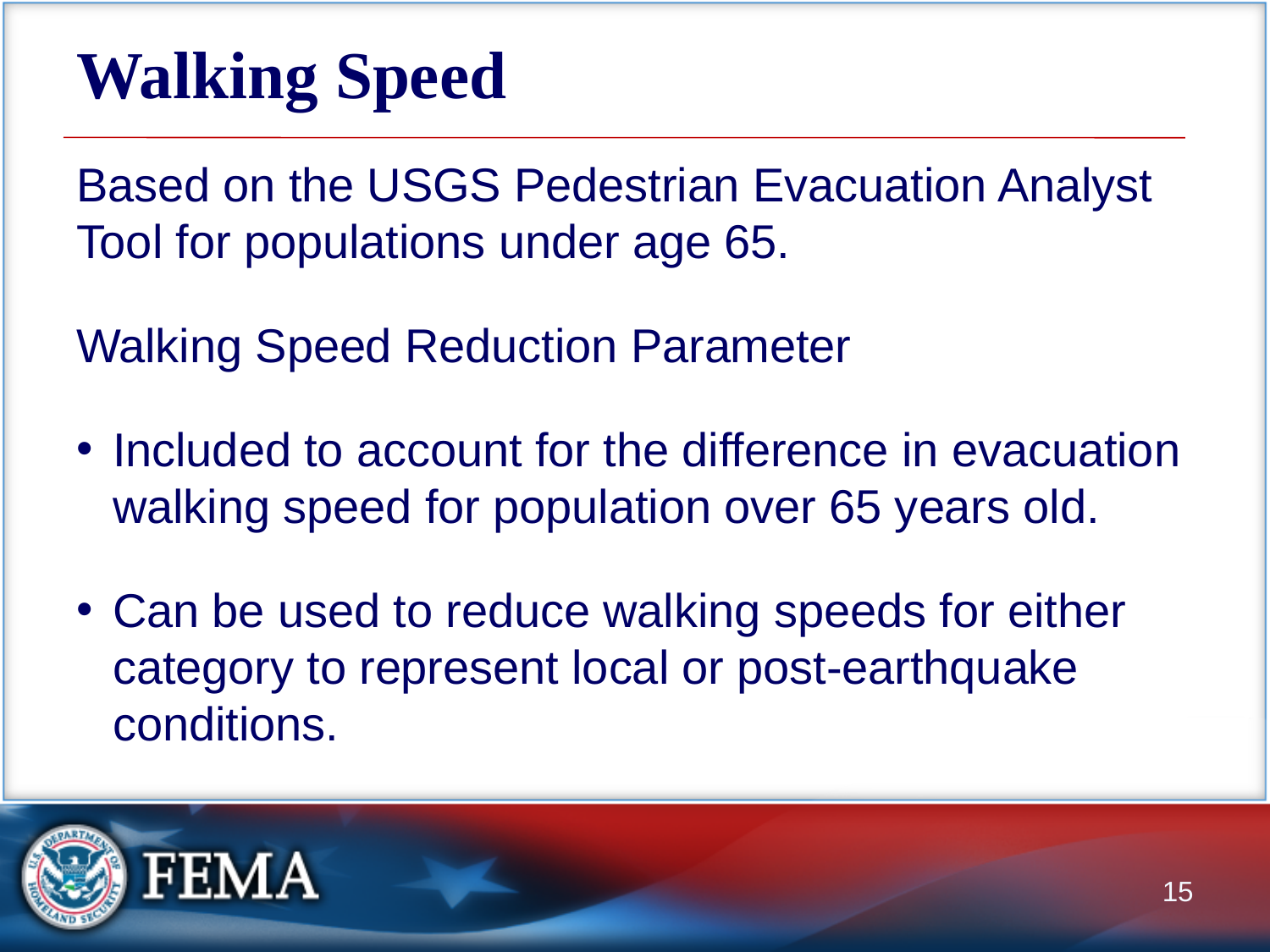

# Walking Speed
Based on the USGS Pedestrian Evacuation Analyst Tool for populations under age 65.
Walking Speed Reduction Parameter
Included to account for the difference in evacuation walking speed for population over 65 years old.
Can be used to reduce walking speeds for either category to represent local or post-earthquake conditions.
15